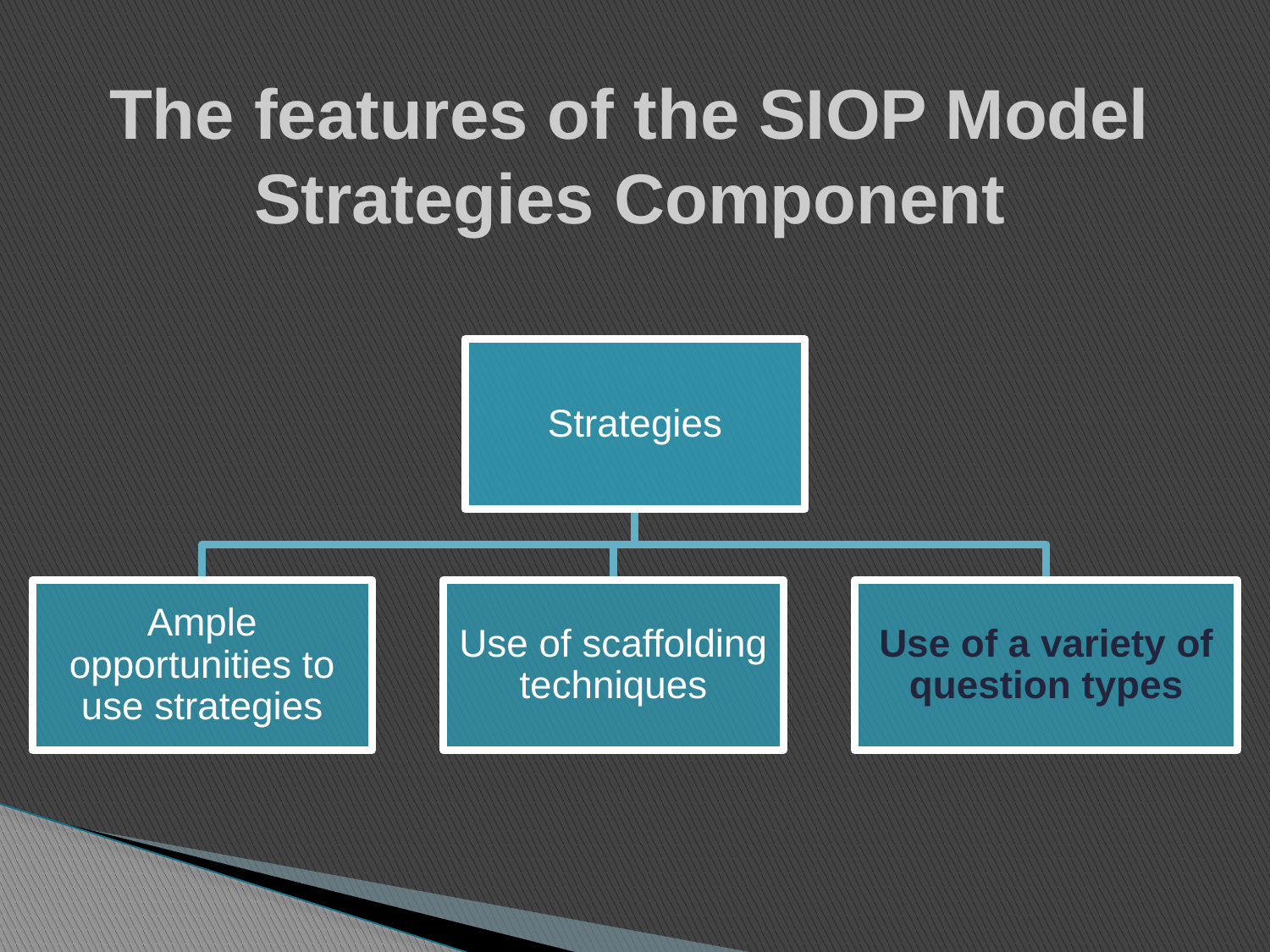

# The features of the SIOP Model Strategies Component
Strategies
Ample opportunities to use strategies
Use of scaffolding techniques
Use of a variety of question types